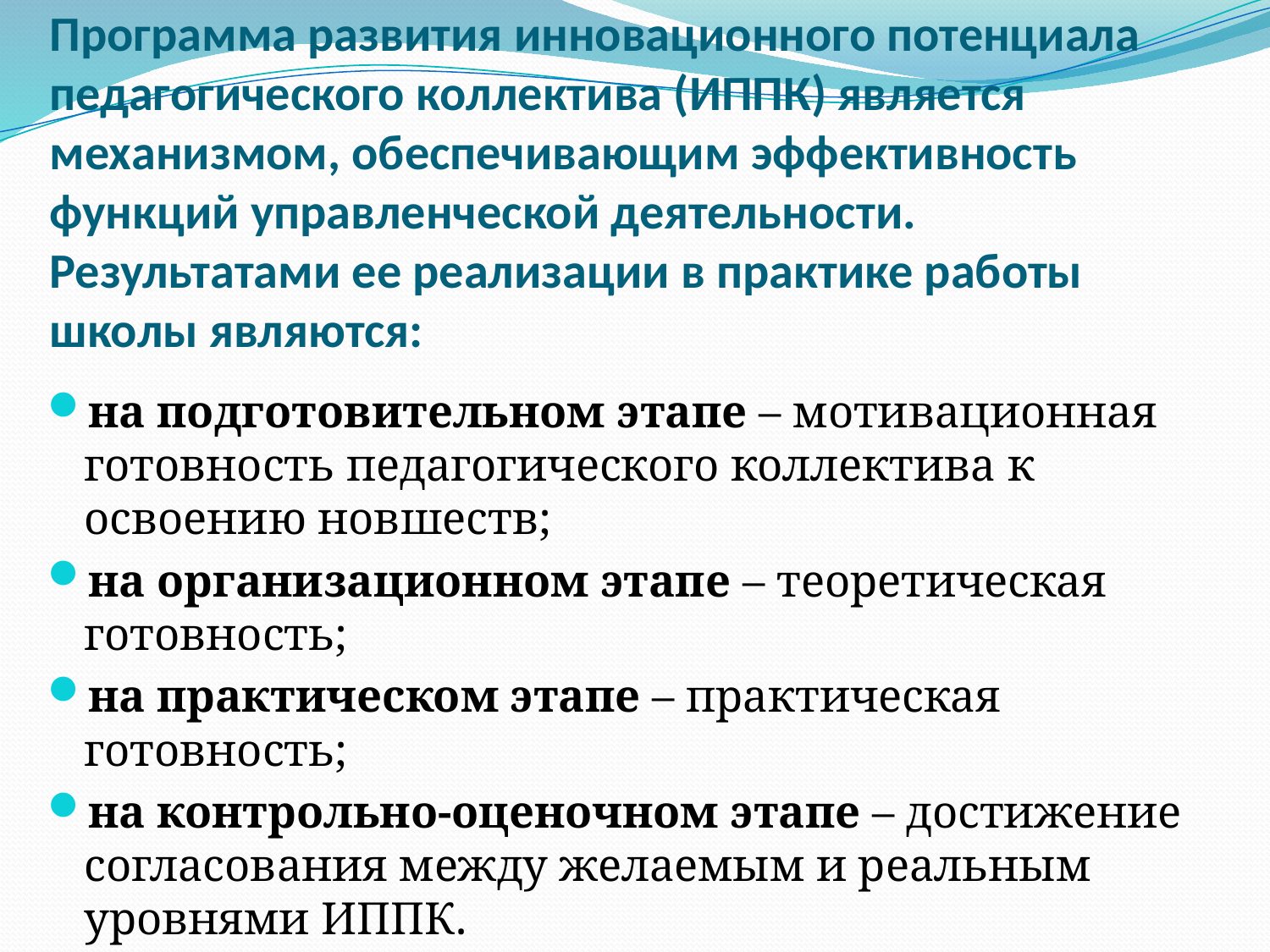

# Программа развития инновационного потенциала педагогического коллектива (ИППК) является механизмом, обеспечивающим эффективность функций управленческой деятельности. Результатами ее реализации в практике работы школы являются:
на подготовительном этапе – мотивационная готовность педагогического коллектива к освоению новшеств;
на организационном этапе – теоретическая готовность;
на практическом этапе – практическая готовность;
на контрольно-оценочном этапе – достижение согласования между желаемым и реальным уровнями ИППК.